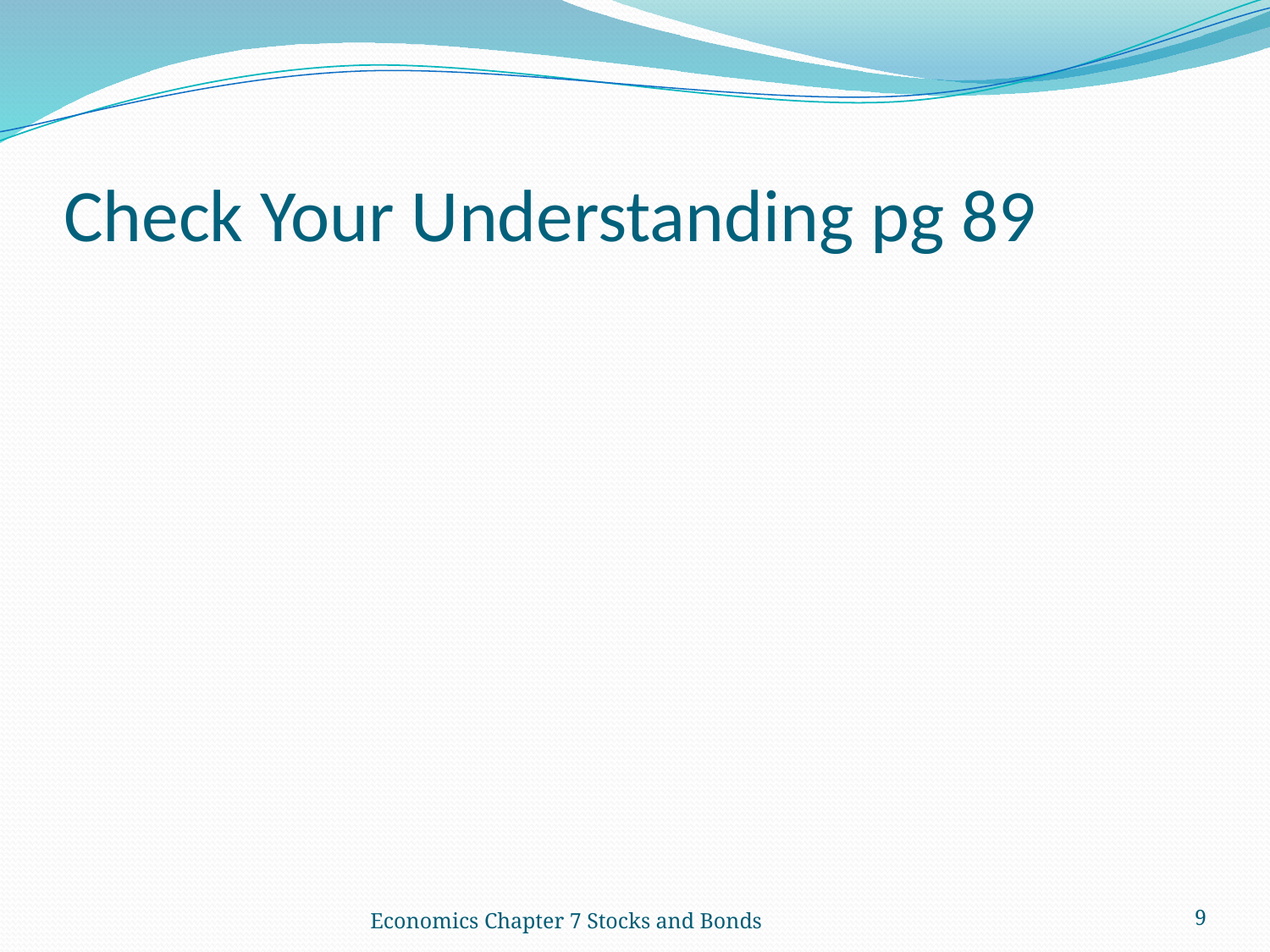

# Check Your Understanding pg 89

Economics Chapter 7 Stocks and Bonds
9